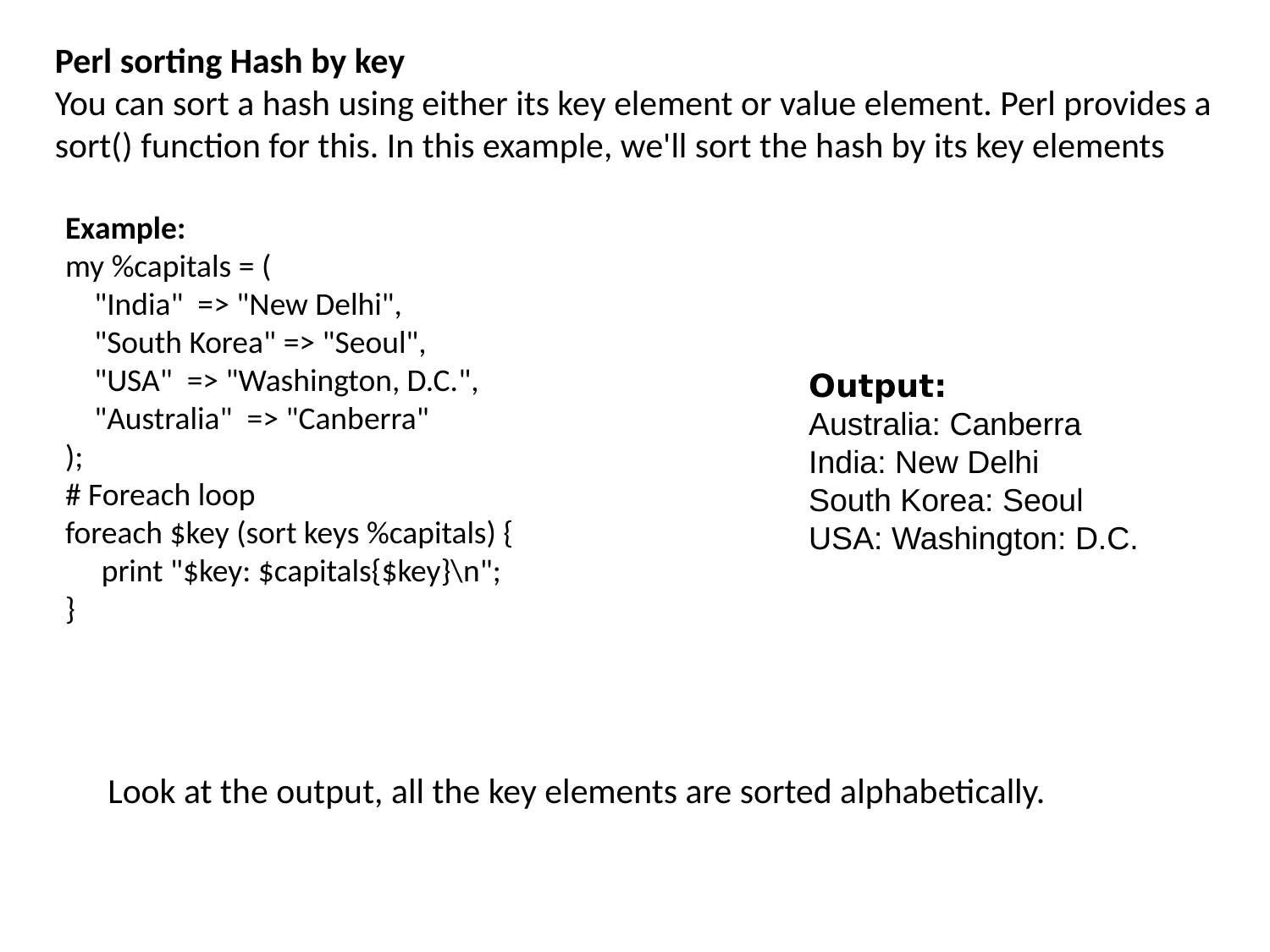

Perl sorting Hash by key
You can sort a hash using either its key element or value element. Perl provides a sort() function for this. In this example, we'll sort the hash by its key elements
Example:
my %capitals = (
    "India"  => "New Delhi",
    "South Korea" => "Seoul",
    "USA"  => "Washington, D.C.",
    "Australia"  => "Canberra"
);
# Foreach loop
foreach $key (sort keys %capitals) {
     print "$key: $capitals{$key}\n";
}
Output:
Australia: Canberra
India: New Delhi
South Korea: Seoul
USA: Washington: D.C.
Look at the output, all the key elements are sorted alphabetically.